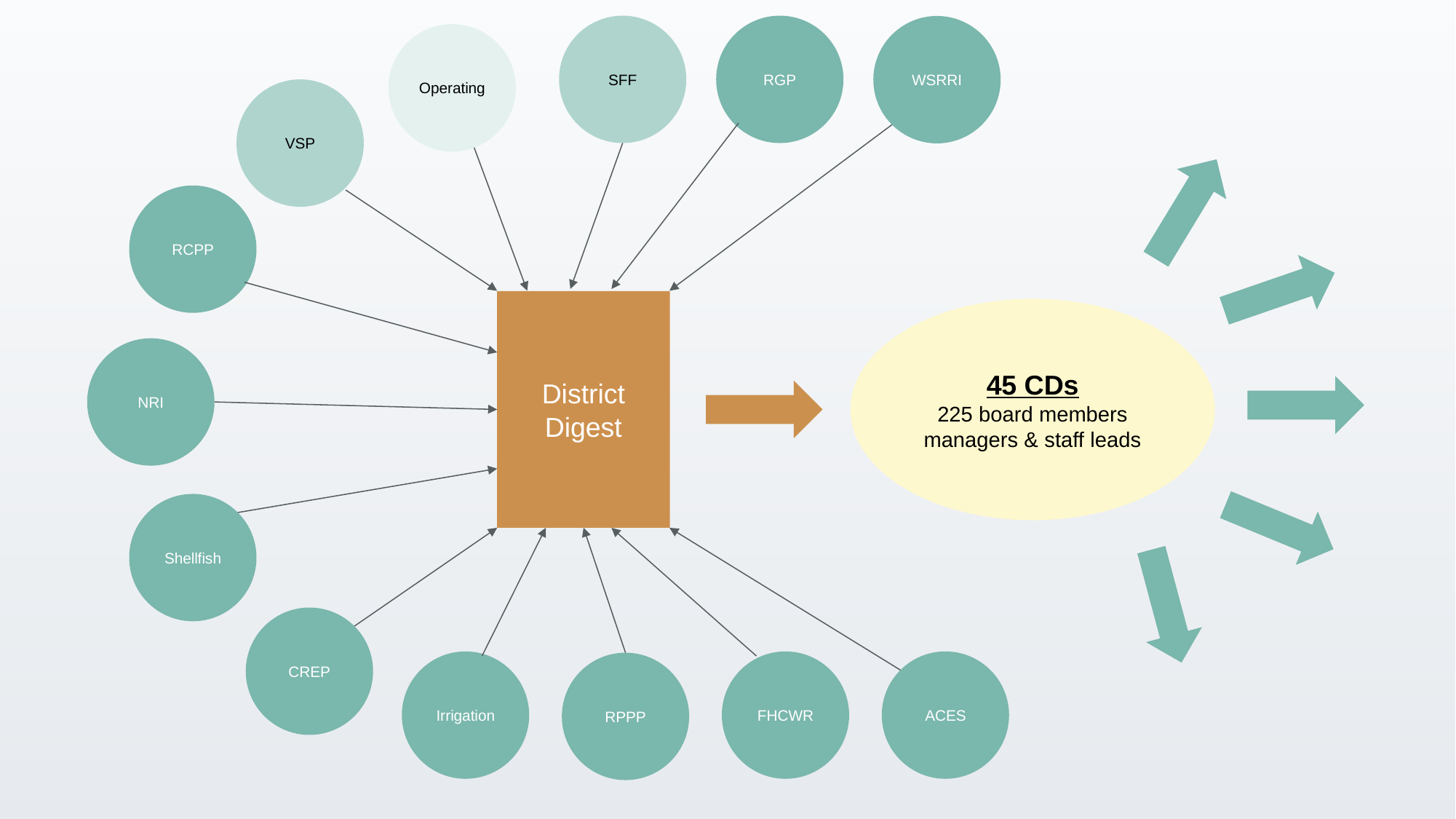

SFF
RGP
WSRRI
Operating
VSP

RCPP

District Digest
45 CDs
225 board members
managers & staff leads
NRI

Shellfish

CREP
Irrigation
FHCWR
ACES
RPPP